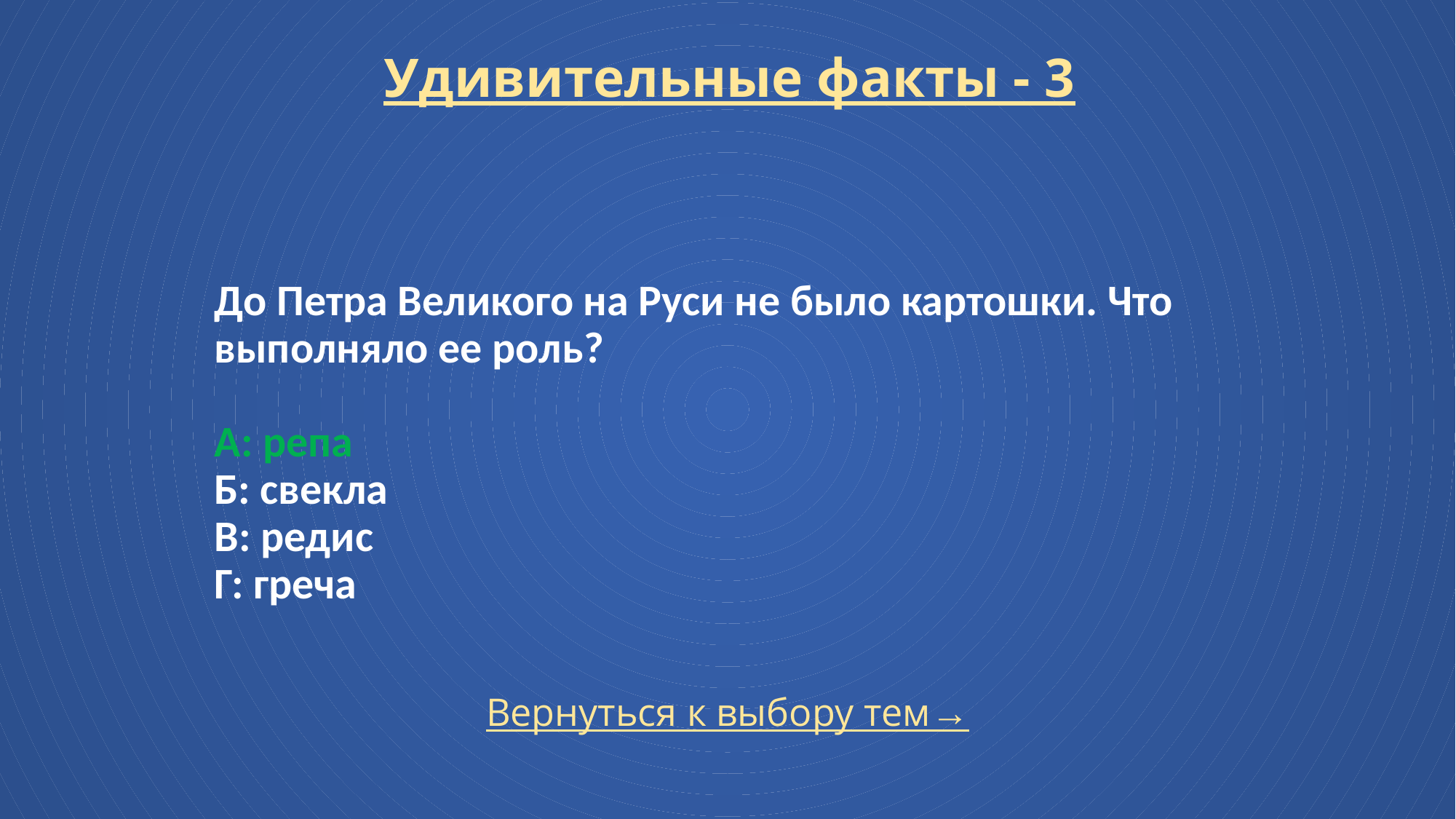

Удивительные факты - 3
# До Петра Великого на Руси не было картошки. Что выполняло ее роль? А: репа Б: свекла В: редис Г: греча
Вернуться к выбору тем→